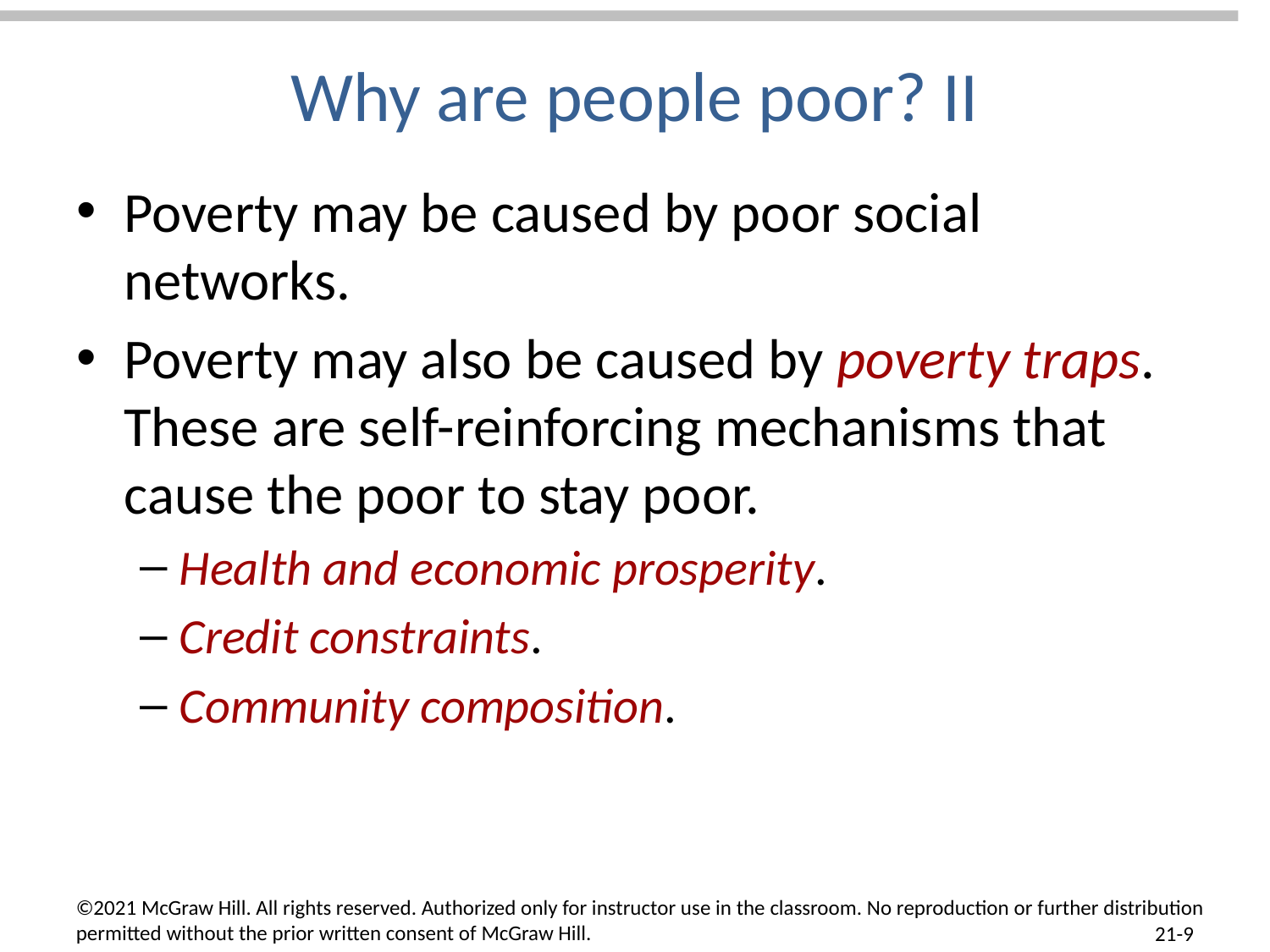

# Why are people poor? II
Poverty may be caused by poor social networks.
Poverty may also be caused by poverty traps. These are self-reinforcing mechanisms that cause the poor to stay poor.
Health and economic prosperity.
Credit constraints.
Community composition.